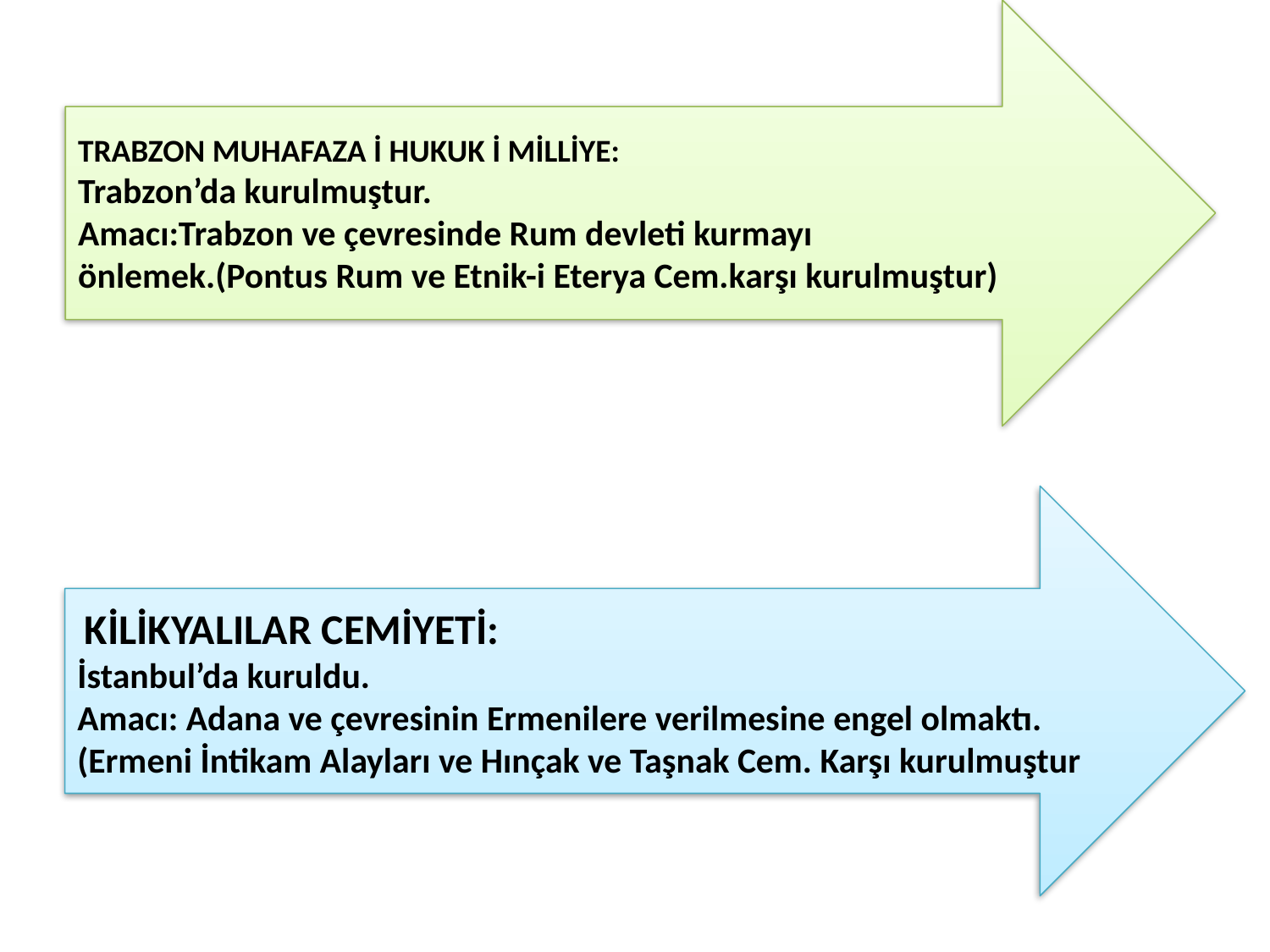

TRABZON MUHAFAZA İ HUKUK İ MİLLİYE:
Trabzon’da kurulmuştur.
Amacı:Trabzon ve çevresinde Rum devleti kurmayı
önlemek.(Pontus Rum ve Etnik-i Eterya Cem.karşı kurulmuştur)
 KİLİKYALILAR CEMİYETİ:
İstanbul’da kuruldu.
Amacı: Adana ve çevresinin Ermenilere verilmesine engel olmaktı.(Ermeni İntikam Alayları ve Hınçak ve Taşnak Cem. Karşı kurulmuştur